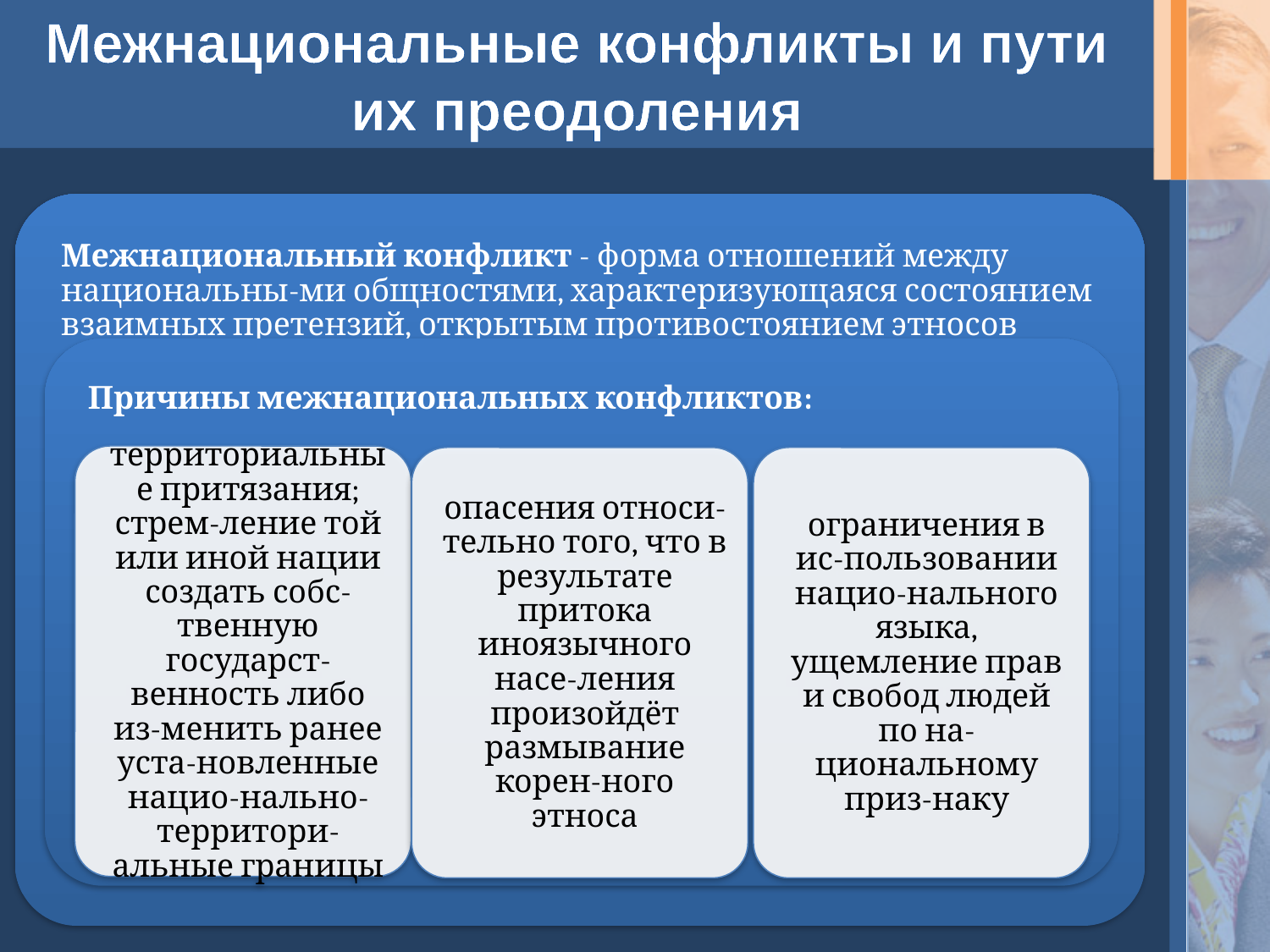

# Межнациональные конфликты и пути их преодоления
Межнациональный конфликт - форма отношений между национальны-ми общностями, характеризующаяся состоянием взаимных претензий, открытым противостоянием этносов
Причины межнациональных конфликтов:
территориальные притязания; стрем-ление той или иной нации создать собс-твенную государст-венность либо из-менить ранее уста-новленные нацио-нально-территори-альные границы
опасения относи-тельно того, что в результате притока иноязычного насе-ления произойдёт размывание корен-ного этноса
ограничения в ис-пользовании нацио-нального языка, ущемление прав и свобод людей по на-циональному приз-наку